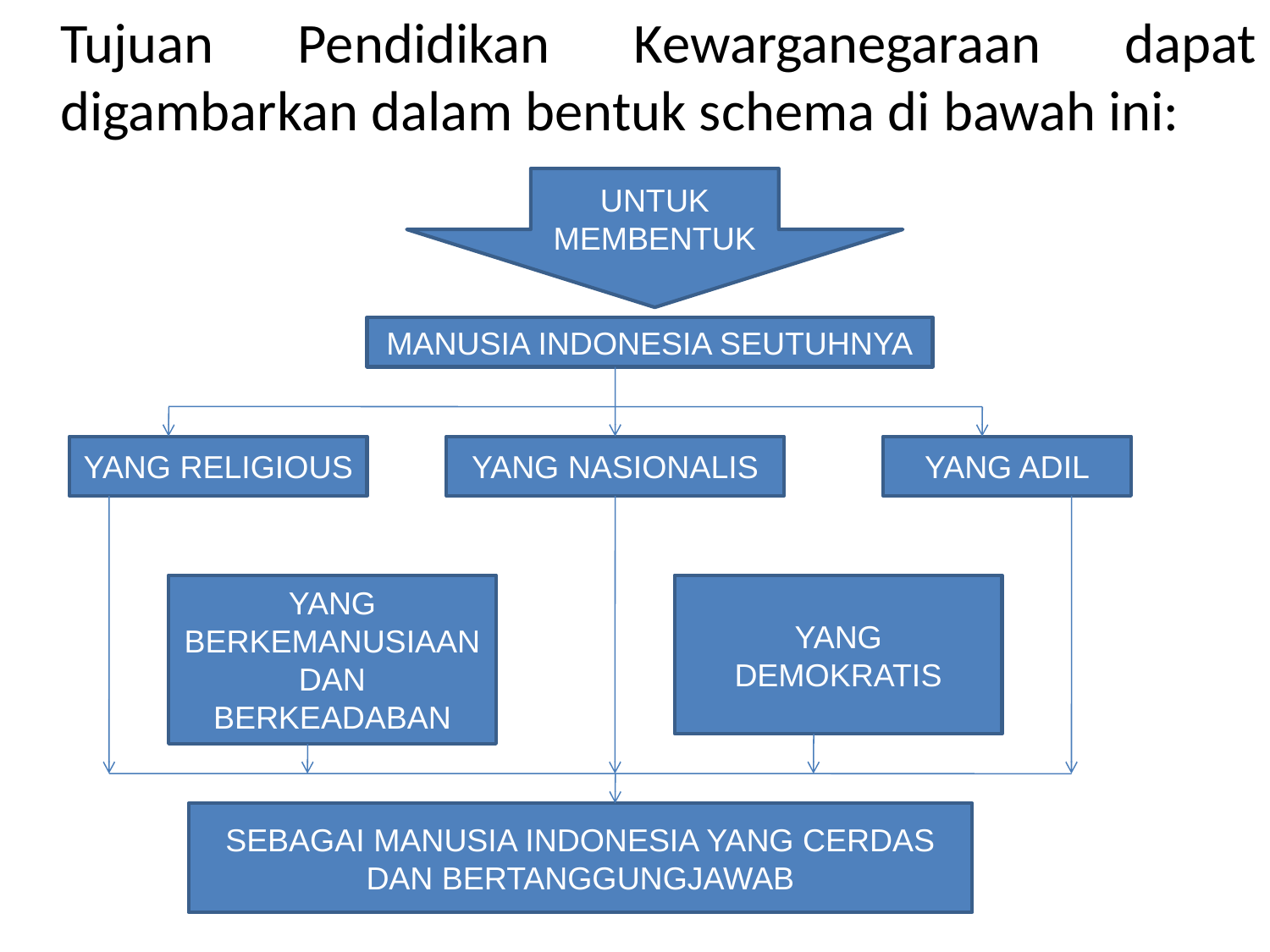

Tujuan Pendidikan Kewarganegaraan dapat digambarkan dalam bentuk schema di bawah ini:

UNTUK MEMBENTUK
MANUSIA INDONESIA SEUTUHNYA
YANG RELIGIOUS
YANG NASIONALIS
YANG ADIL
YANG BERKEMANUSIAAN DAN BERKEADABAN
YANG DEMOKRATIS
SEBAGAI MANUSIA INDONESIA YANG CERDAS DAN BERTANGGUNGJAWAB